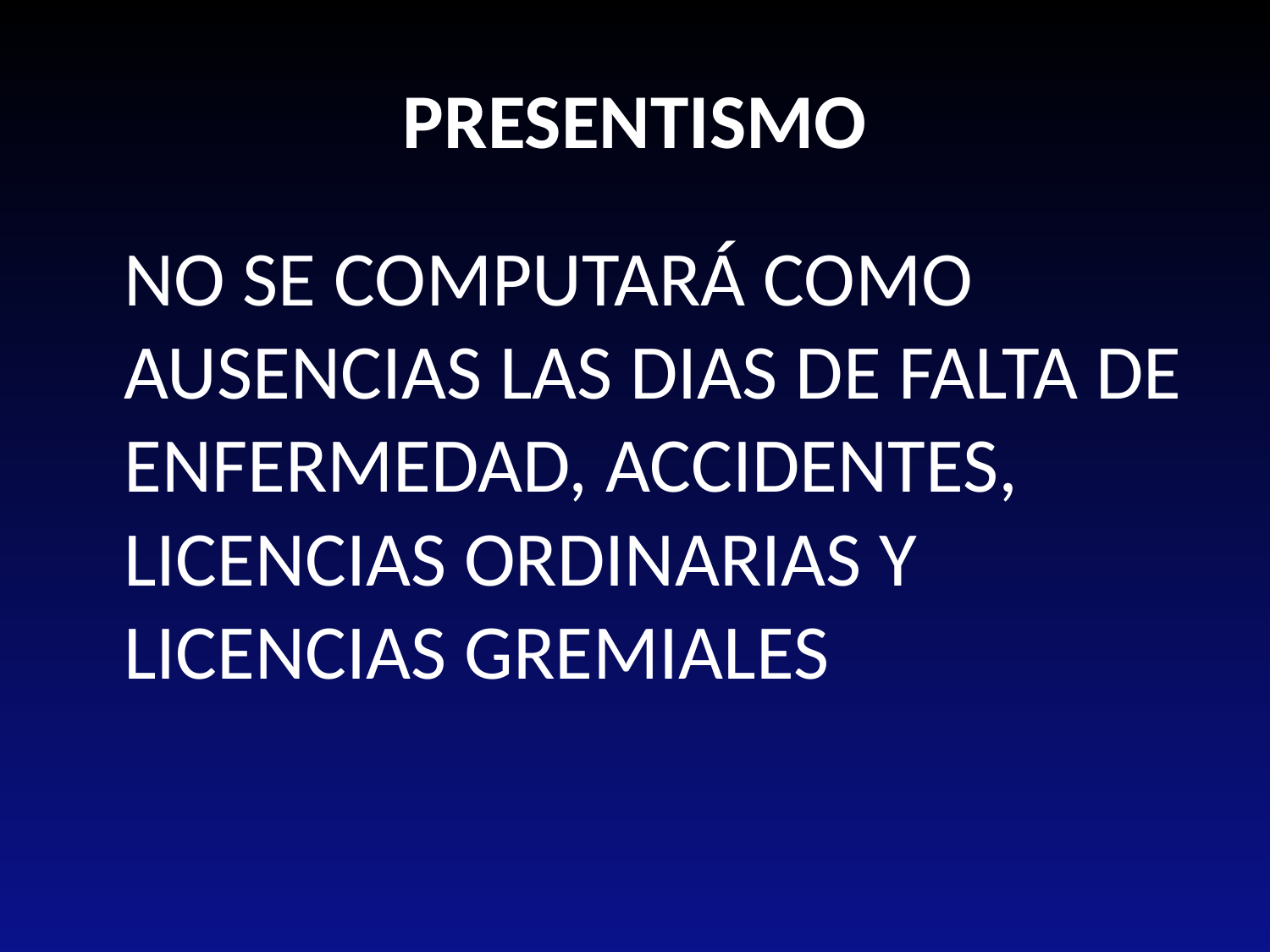

# PRESENTISMO
	NO SE COMPUTARÁ COMO AUSENCIAS LAS DIAS DE FALTA DE ENFERMEDAD, ACCIDENTES, LICENCIAS ORDINARIAS Y  LICENCIAS GREMIALES